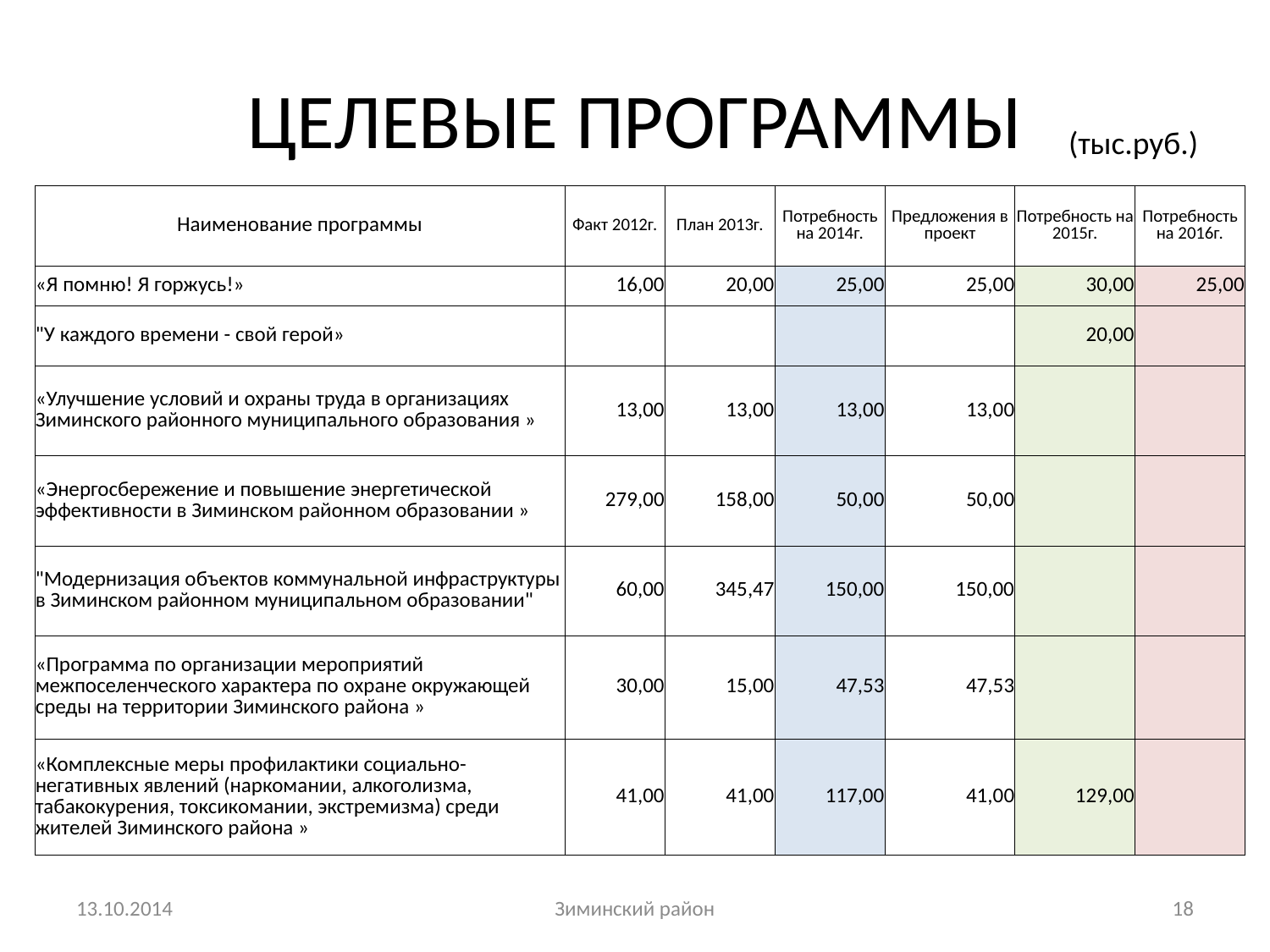

# ЦЕЛЕВЫЕ ПРОГРАММЫ
(тыс.руб.)
| Наименование программы | Факт 2012г. | План 2013г. | Потребность на 2014г. | Предложения в проект | Потребность на 2015г. | Потребность на 2016г. |
| --- | --- | --- | --- | --- | --- | --- |
| «Я помню! Я горжусь!» | 16,00 | 20,00 | 25,00 | 25,00 | 30,00 | 25,00 |
| "У каждого времени - свой герой» |  |  |  |  | 20,00 |  |
| «Улучшение условий и охраны труда в организациях Зиминского районного муниципального образования » | 13,00 | 13,00 | 13,00 | 13,00 |  |  |
| «Энергосбережение и повышение энергетической эффективности в Зиминском районном образовании » | 279,00 | 158,00 | 50,00 | 50,00 |  |  |
| "Модернизация объектов коммунальной инфраструктуры в Зиминском районном муниципальном образовании" | 60,00 | 345,47 | 150,00 | 150,00 |  |  |
| «Программа по организации мероприятий межпоселенческого характера по охране окружающей среды на территории Зиминского района » | 30,00 | 15,00 | 47,53 | 47,53 |  |  |
| «Комплексные меры профилактики социально-негативных явлений (наркомании, алкоголизма, табакокурения, токсикомании, экстремизма) среди жителей Зиминского района » | 41,00 | 41,00 | 117,00 | 41,00 | 129,00 |  |
13.10.2014
Зиминский район
18